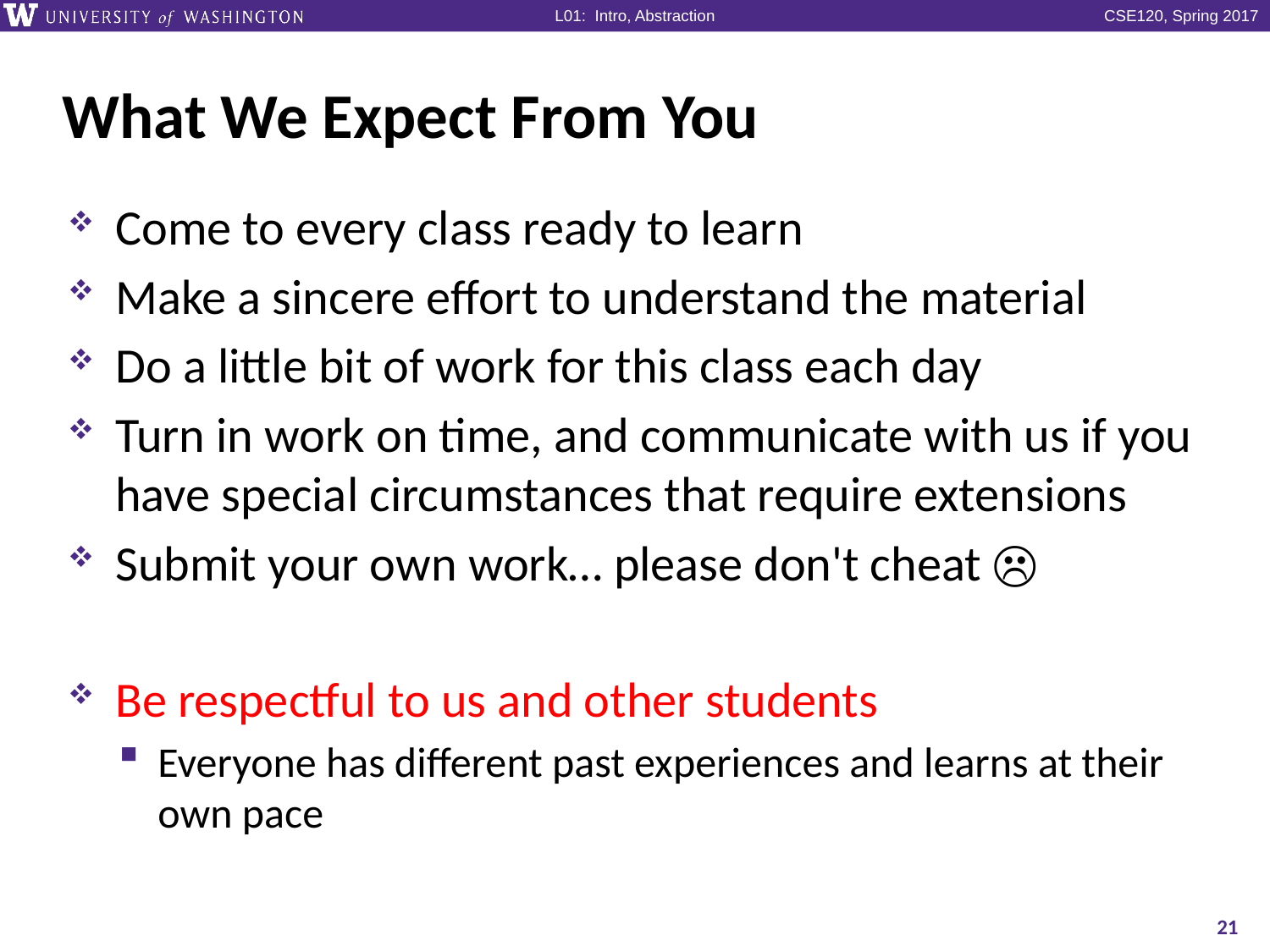

# What We Expect From You
Come to every class ready to learn
Make a sincere effort to understand the material
Do a little bit of work for this class each day
Turn in work on time, and communicate with us if you have special circumstances that require extensions
Submit your own work… please don't cheat ☹

Be respectful to us and other students
Everyone has different past experiences and learns at their own pace

21